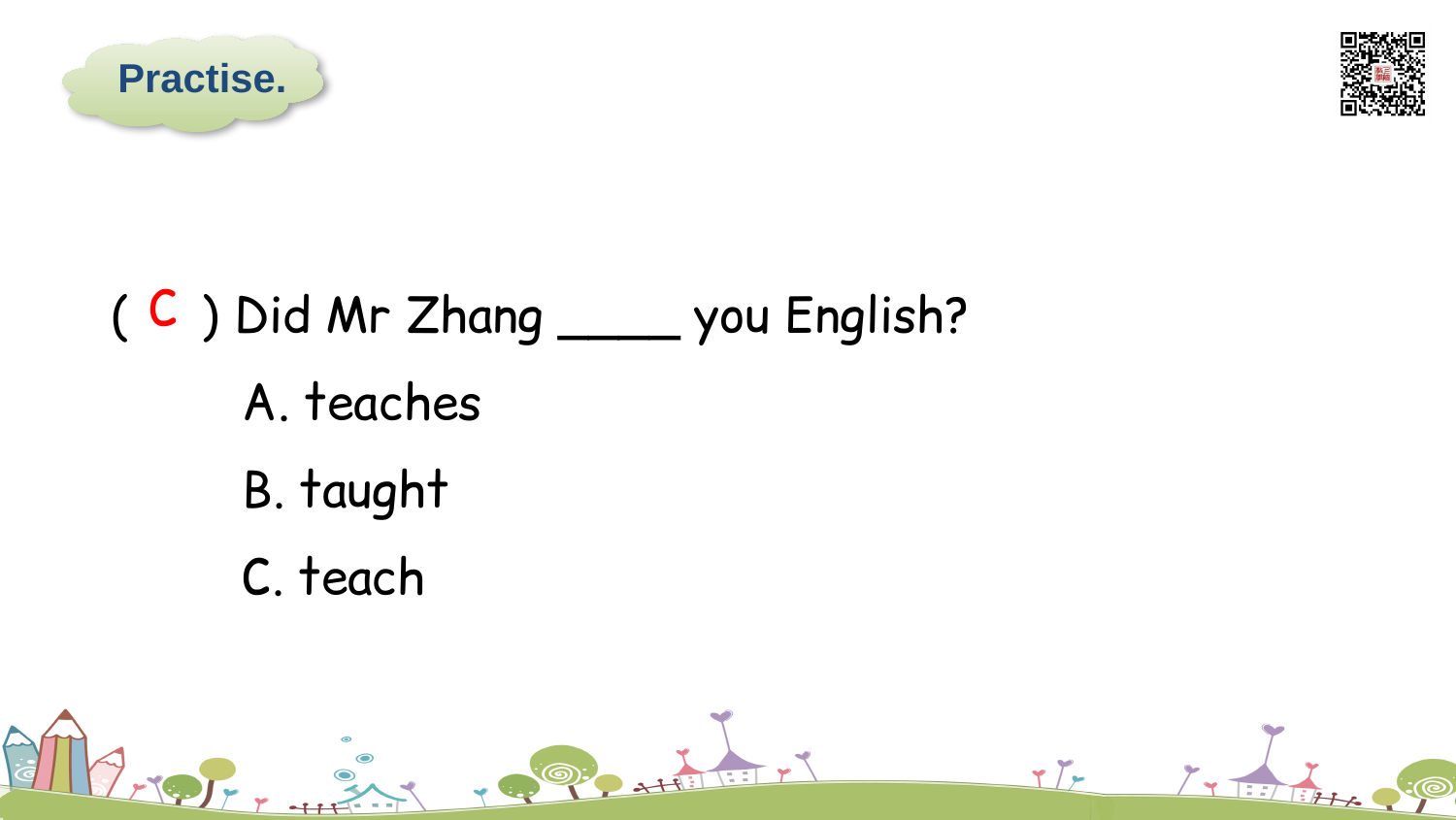

Practise.
(     ) Did Mr Zhang ____ you English?
         A. teaches
         B. taught
         C. teach
C